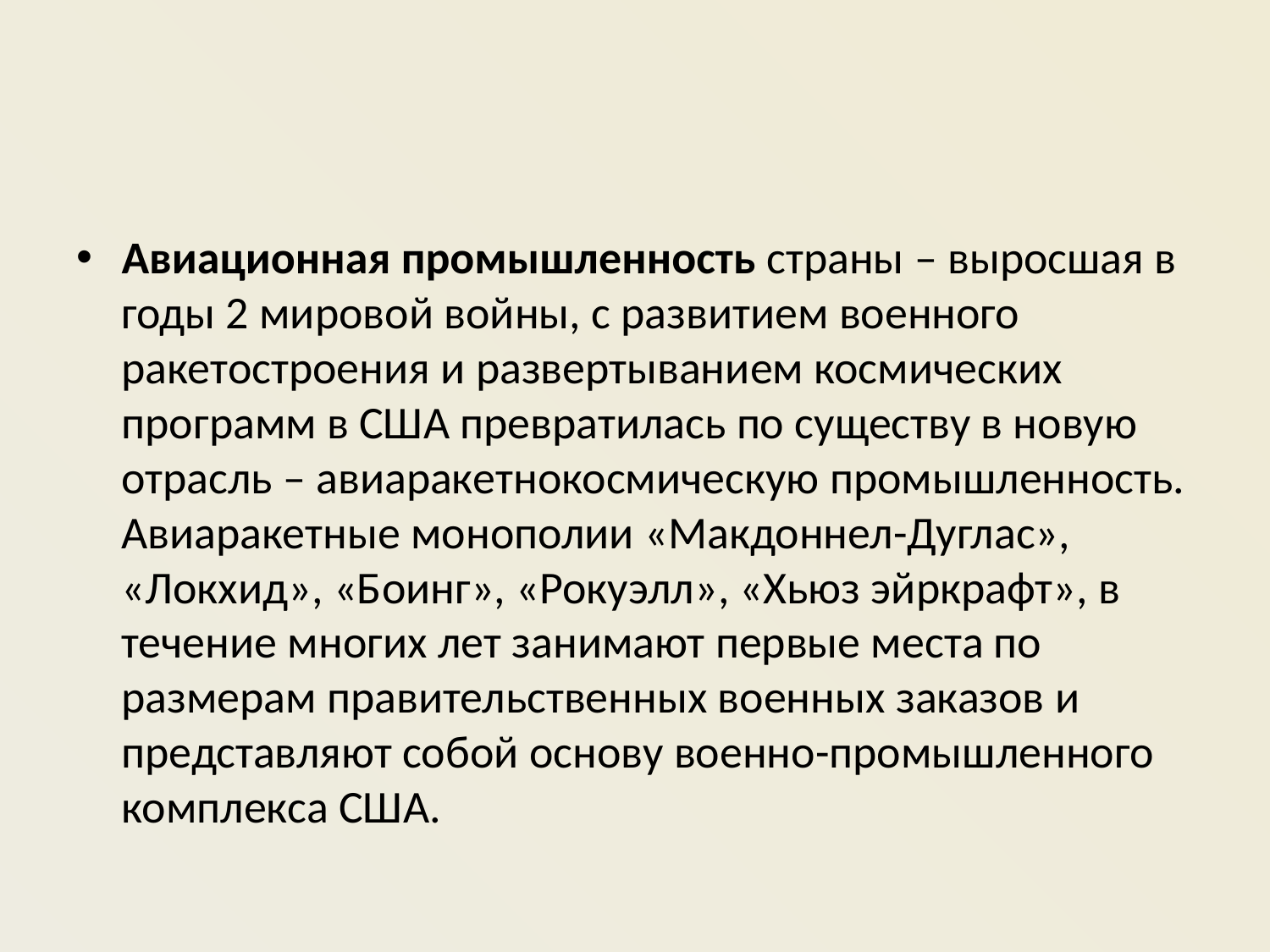

#
Авиационная промышленность страны – выросшая в годы 2 мировой войны, с развитием военного ракетостроения и развертыванием космических программ в США превратилась по существу в новую отрасль – авиаракетнокосмическую промышленность. Авиаракетные монополии «Макдоннел-Дуглас», «Локхид», «Боинг», «Рокуэлл», «Хьюз эйркрафт», в течение многих лет занимают первые места по размерам правительственных военных заказов и представляют собой основу военно-промышленного комплекса США.